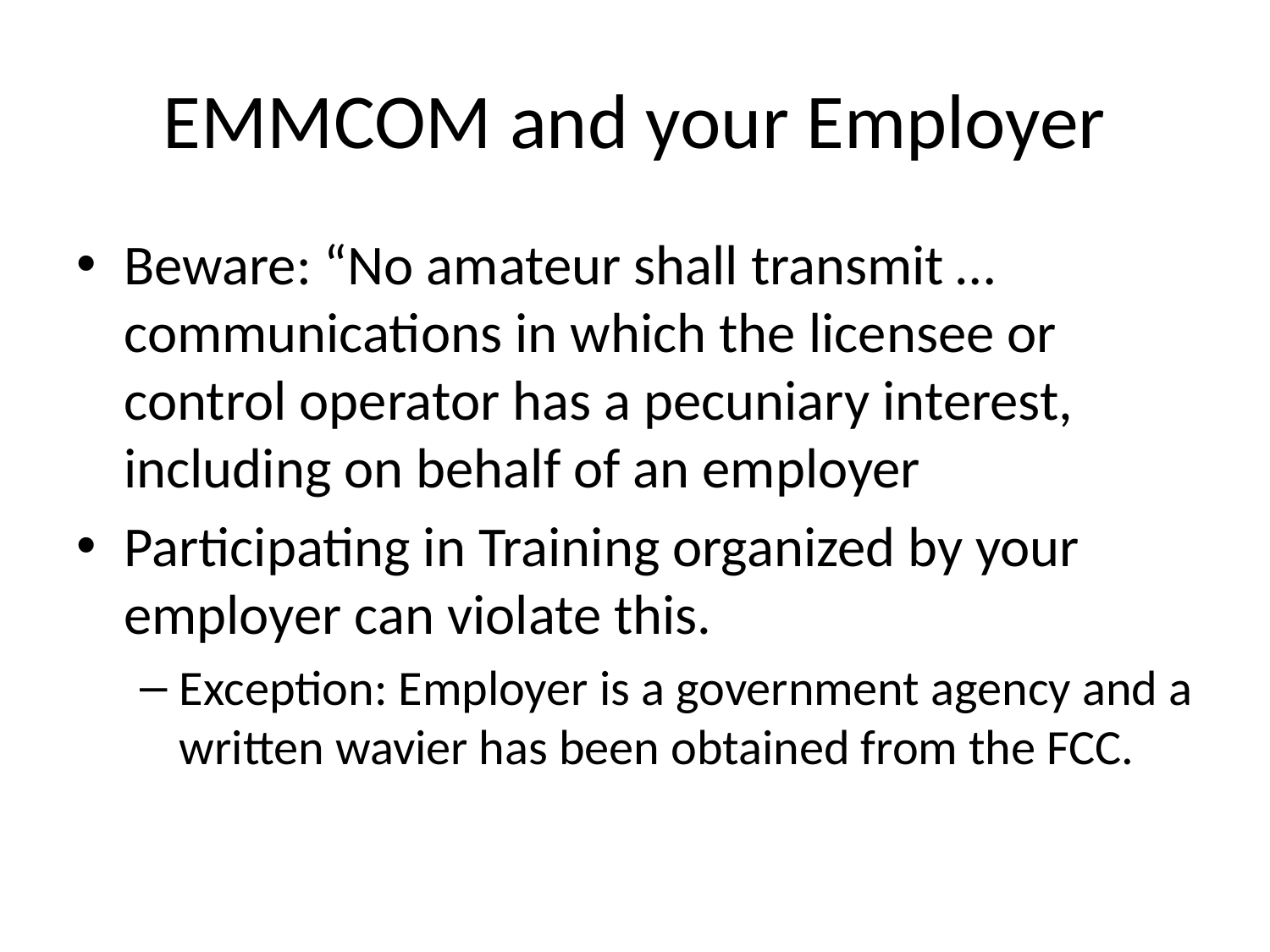

# EMMCOM and your Employer
Beware: “No amateur shall transmit … communications in which the licensee or control operator has a pecuniary interest, including on behalf of an employer
Participating in Training organized by your employer can violate this.
Exception: Employer is a government agency and a written wavier has been obtained from the FCC.